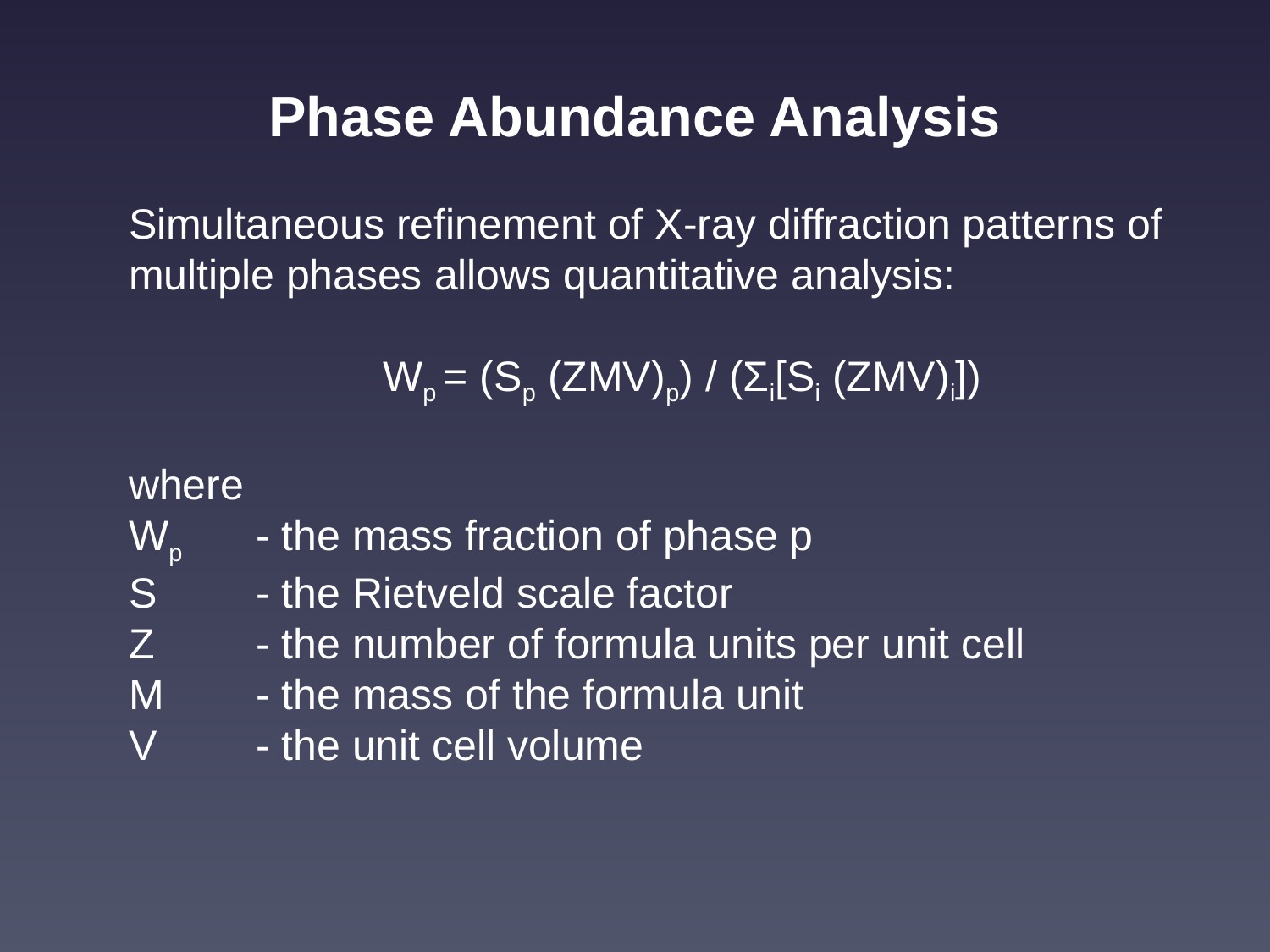

# Phase Abundance Analysis
Simultaneous refinement of X-ray diffraction patterns of multiple phases allows quantitative analysis:

		Wp = (Sp (ZMV)p) / (Σi[Si (ZMV)i])

where
Wp 	- the mass fraction of phase p
S	- the Rietveld scale factor
Z	- the number of formula units per unit cell
M	- the mass of the formula unit
V	- the unit cell volume